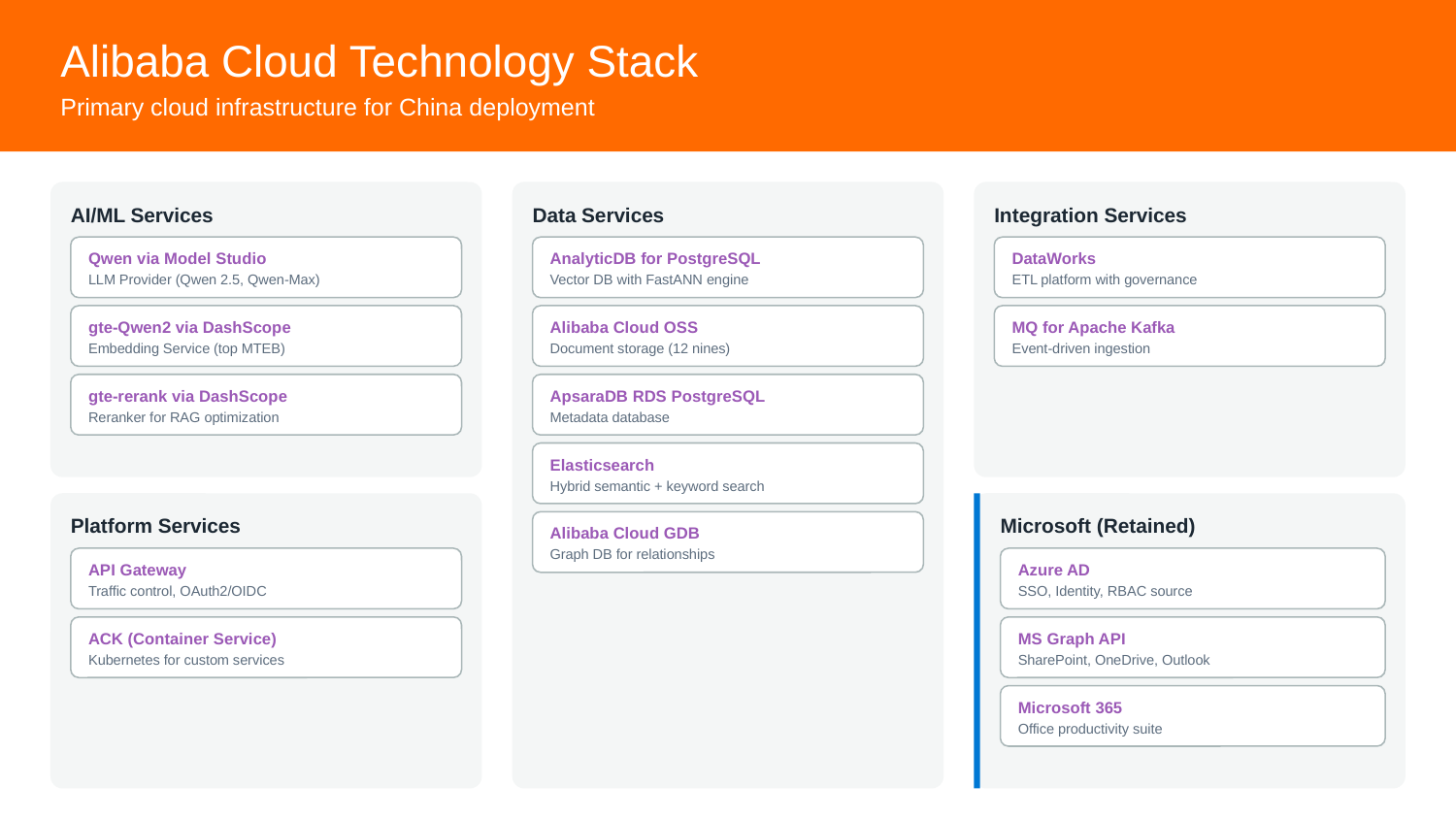

Alibaba Cloud Technology Stack
Primary cloud infrastructure for China deployment

AI/ML Services
Data Services
Integration Services

Qwen via Model Studio
AnalyticDB for PostgreSQL
DataWorks
LLM Provider (Qwen 2.5, Qwen-Max)
Vector DB with FastANN engine
ETL platform with governance

gte-Qwen2 via DashScope
Alibaba Cloud OSS
MQ for Apache Kafka
Embedding Service (top MTEB)
Document storage (12 nines)
Event-driven ingestion

gte-rerank via DashScope
ApsaraDB RDS PostgreSQL
Reranker for RAG optimization
Metadata database

Elasticsearch
Hybrid semantic + keyword search

Platform Services
Microsoft (Retained)
Alibaba Cloud GDB
Graph DB for relationships

API Gateway
Azure AD
Traffic control, OAuth2/OIDC
SSO, Identity, RBAC source

ACK (Container Service)
MS Graph API
Kubernetes for custom services
SharePoint, OneDrive, Outlook

Microsoft 365
Office productivity suite